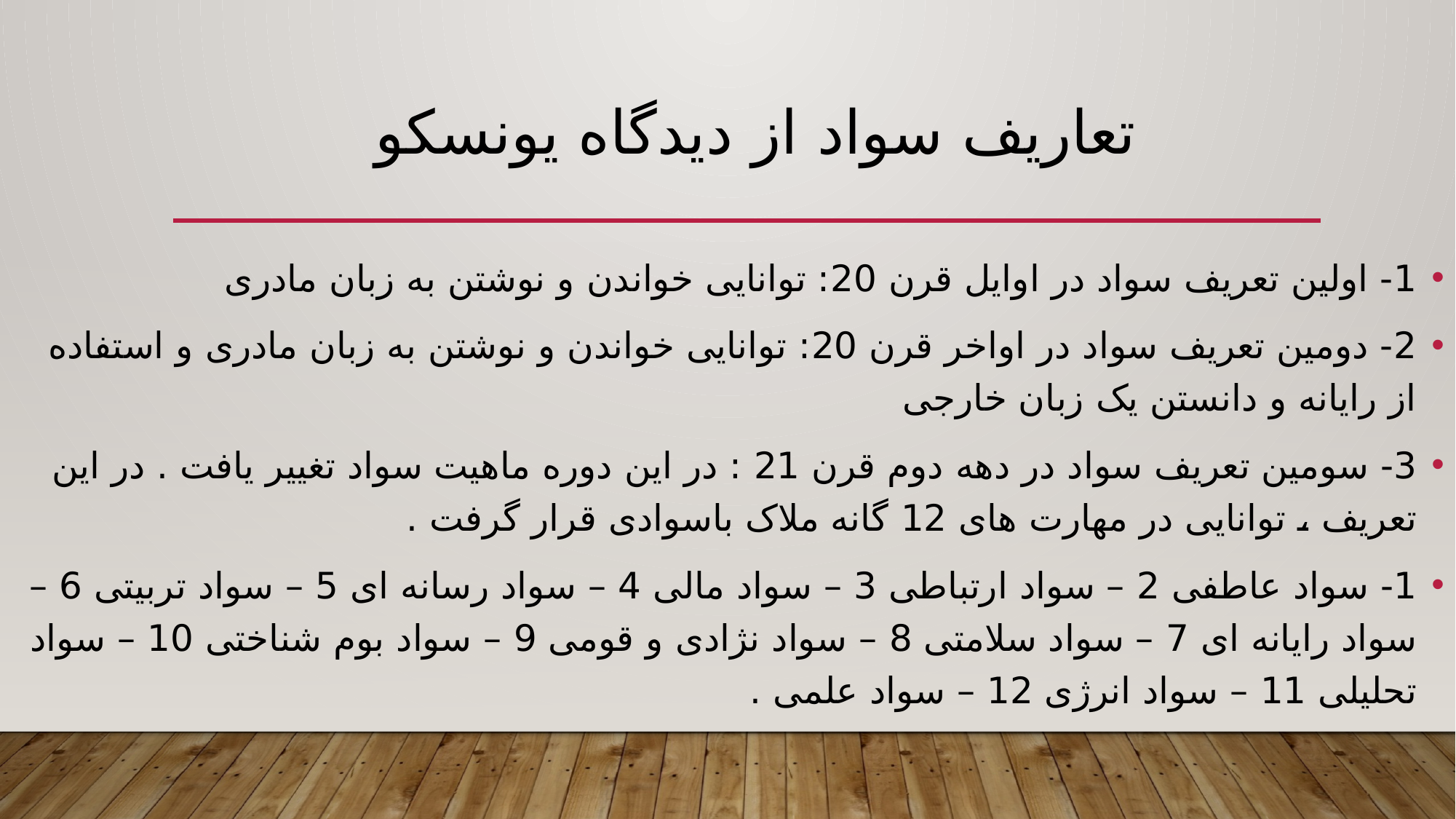

# تعاریف سواد از دیدگاه یونسکو
1- اولین تعریف سواد در اوایل قرن 20: توانایی خواندن و نوشتن به زبان مادری
2- دومین تعریف سواد در اواخر قرن 20: توانایی خواندن و نوشتن به زبان مادری و استفاده از رایانه و دانستن یک زبان خارجی
3- سومین تعریف سواد در دهه دوم قرن 21 : در این دوره ماهیت سواد تغییر یافت . در این تعریف ، توانایی در مهارت های 12 گانه ملاک باسوادی قرار گرفت .
1- سواد عاطفی 2 – سواد ارتباطی 3 – سواد مالی 4 – سواد رسانه ای 5 – سواد تربیتی 6 – سواد رایانه ای 7 – سواد سلامتی 8 – سواد نژادی و قومی 9 – سواد بوم شناختی 10 – سواد تحلیلی 11 – سواد انرژی 12 – سواد علمی .